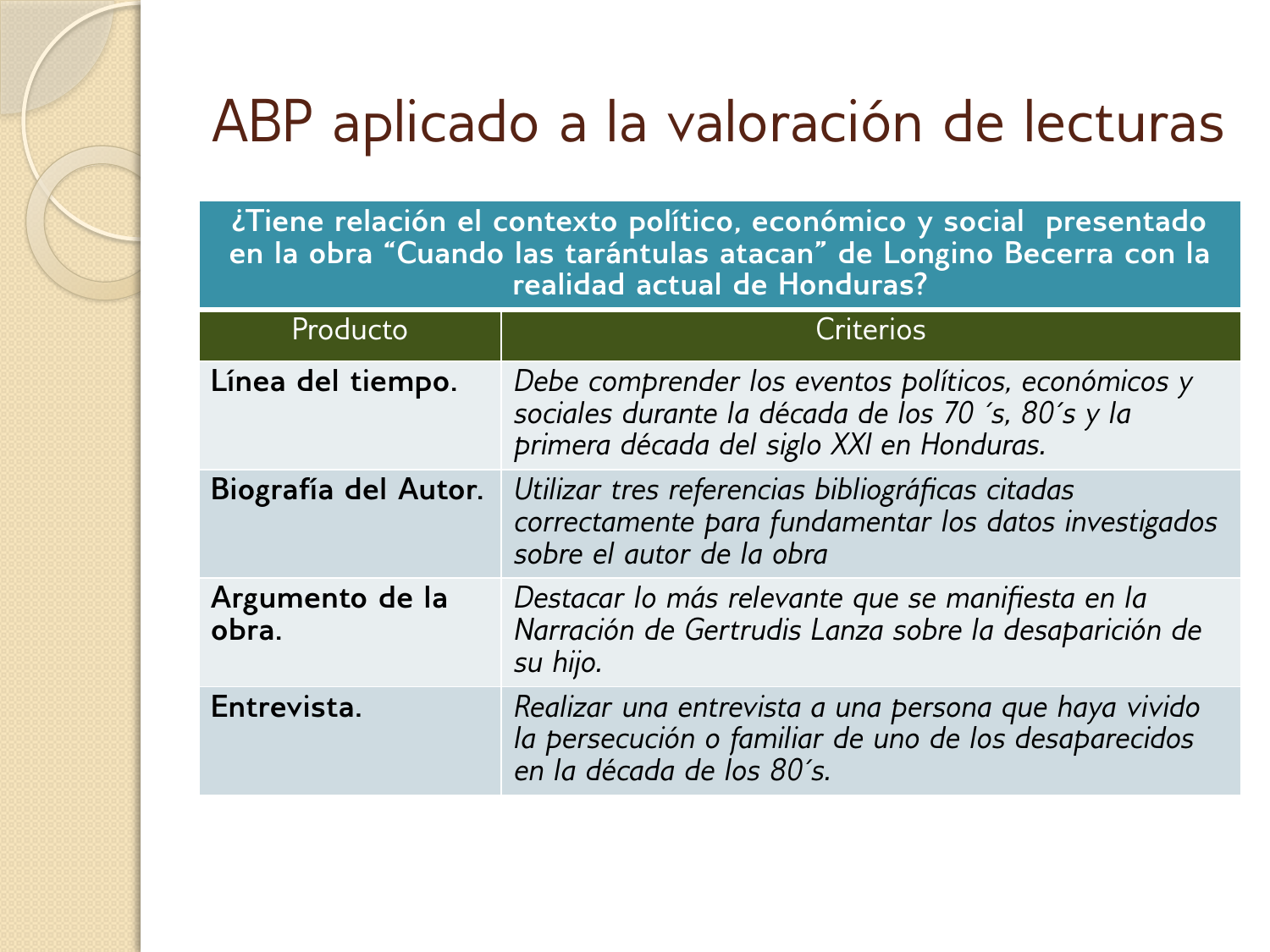

# ABP aplicado a la valoración de lecturas
| ¿Tiene relación el contexto político, económico y social presentado en la obra “Cuando las tarántulas atacan” de Longino Becerra con la realidad actual de Honduras? |  |
| --- | --- |
| Producto | Criterios |
| Línea del tiempo. | Debe comprender los eventos políticos, económicos y sociales durante la década de los 70 ´s, 80´s y la primera década del siglo XXI en Honduras. |
| Biografía del Autor. | Utilizar tres referencias bibliográficas citadas correctamente para fundamentar los datos investigados sobre el autor de la obra |
| Argumento de la obra. | Destacar lo más relevante que se manifiesta en la Narración de Gertrudis Lanza sobre la desaparición de su hijo. |
| Entrevista. | Realizar una entrevista a una persona que haya vivido la persecución o familiar de uno de los desaparecidos en la década de los 80´s. |